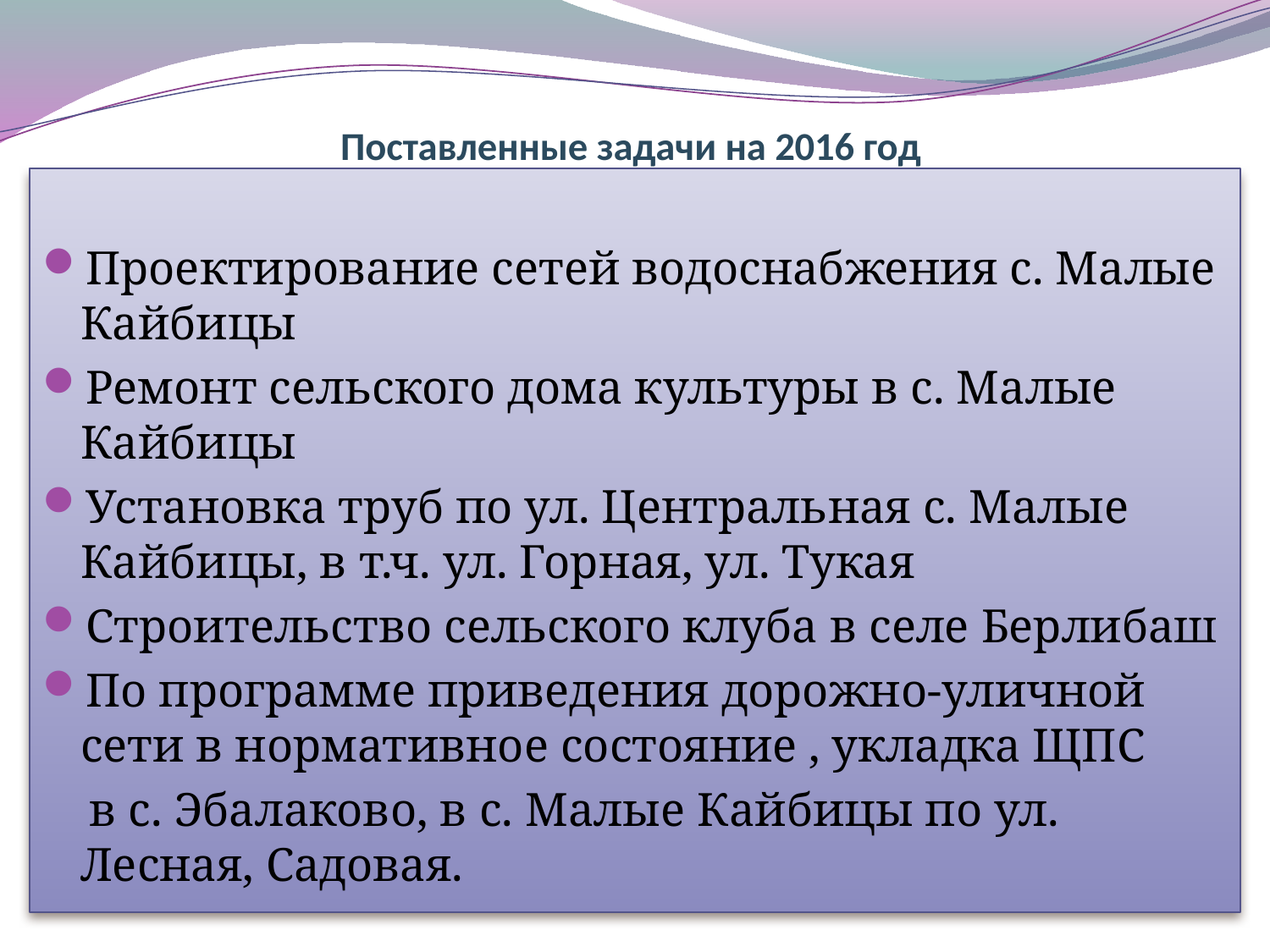

# Поставленные задачи на 2016 год

Проектирование сетей водоснабжения с. Малые Кайбицы
Ремонт сельского дома культуры в с. Малые Кайбицы
Установка труб по ул. Центральная с. Малые Кайбицы, в т.ч. ул. Горная, ул. Тукая
Строительство сельского клуба в селе Берлибаш
По программе приведения дорожно-уличной сети в нормативное состояние , укладка ЩПС
    в с. Эбалаково, в с. Малые Кайбицы по ул. Лесная, Садовая.